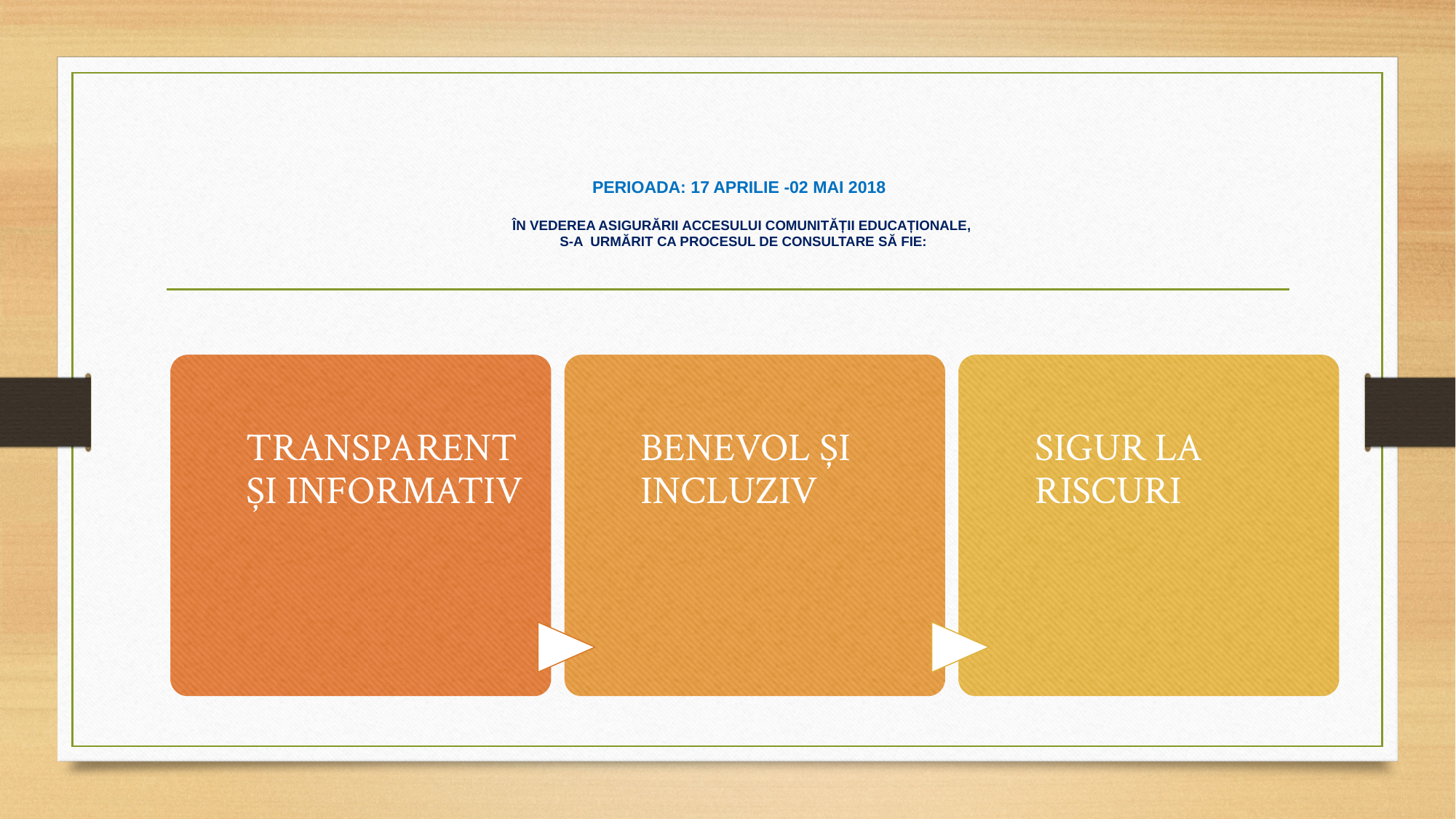

# PERIOADA: 17 APRILIE -02 MAI 2018 ÎN VEDEREA ASIGURĂRII ACCESULUI COMUNITĂȚII EDUCAȚIONALE, S-A  URMĂRIT CA PROCESUL DE CONSULTARE SĂ FIE:

TRANSPARENT ȘI INFORMATIV

BENEVOL ȘI INCLUZIV

SIGUR LA RISCURI